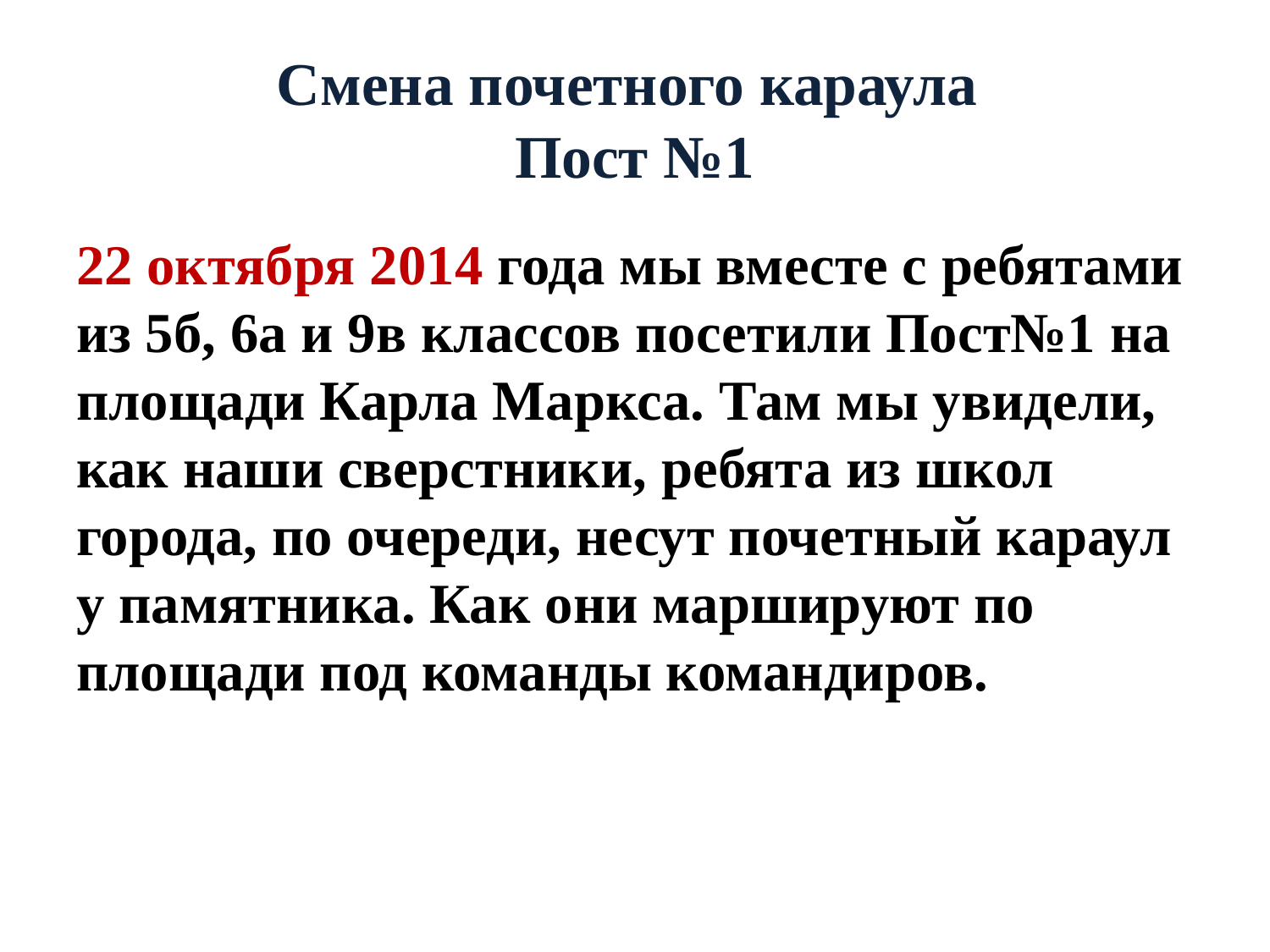

# Смена почетного караула Пост №1
22 октября 2014 года мы вместе с ребятами из 5б, 6а и 9в классов посетили Пост№1 на площади Карла Маркса. Там мы увидели, как наши сверстники, ребята из школ города, по очереди, несут почетный караул у памятника. Как они маршируют по площади под команды командиров.